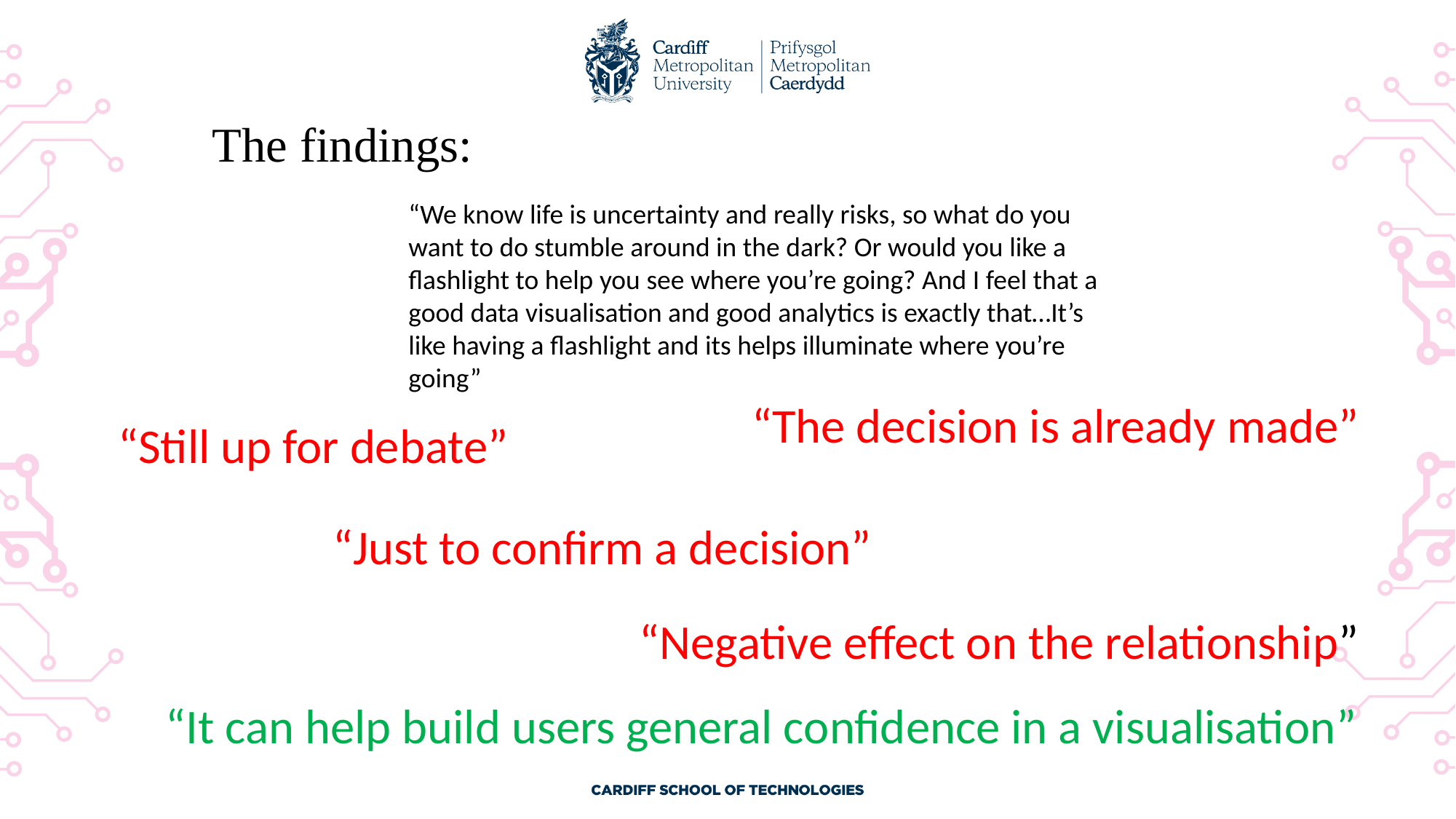

# The findings:
“We know life is uncertainty and really risks, so what do you want to do stumble around in the dark? Or would you like a flashlight to help you see where you’re going? And I feel that a good data visualisation and good analytics is exactly that…It’s like having a flashlight and its helps illuminate where you’re going”
“The decision is already made”
“Still up for debate”
“Just to confirm a decision”
“Negative effect on the relationship”
“It can help build users general confidence in a visualisation”